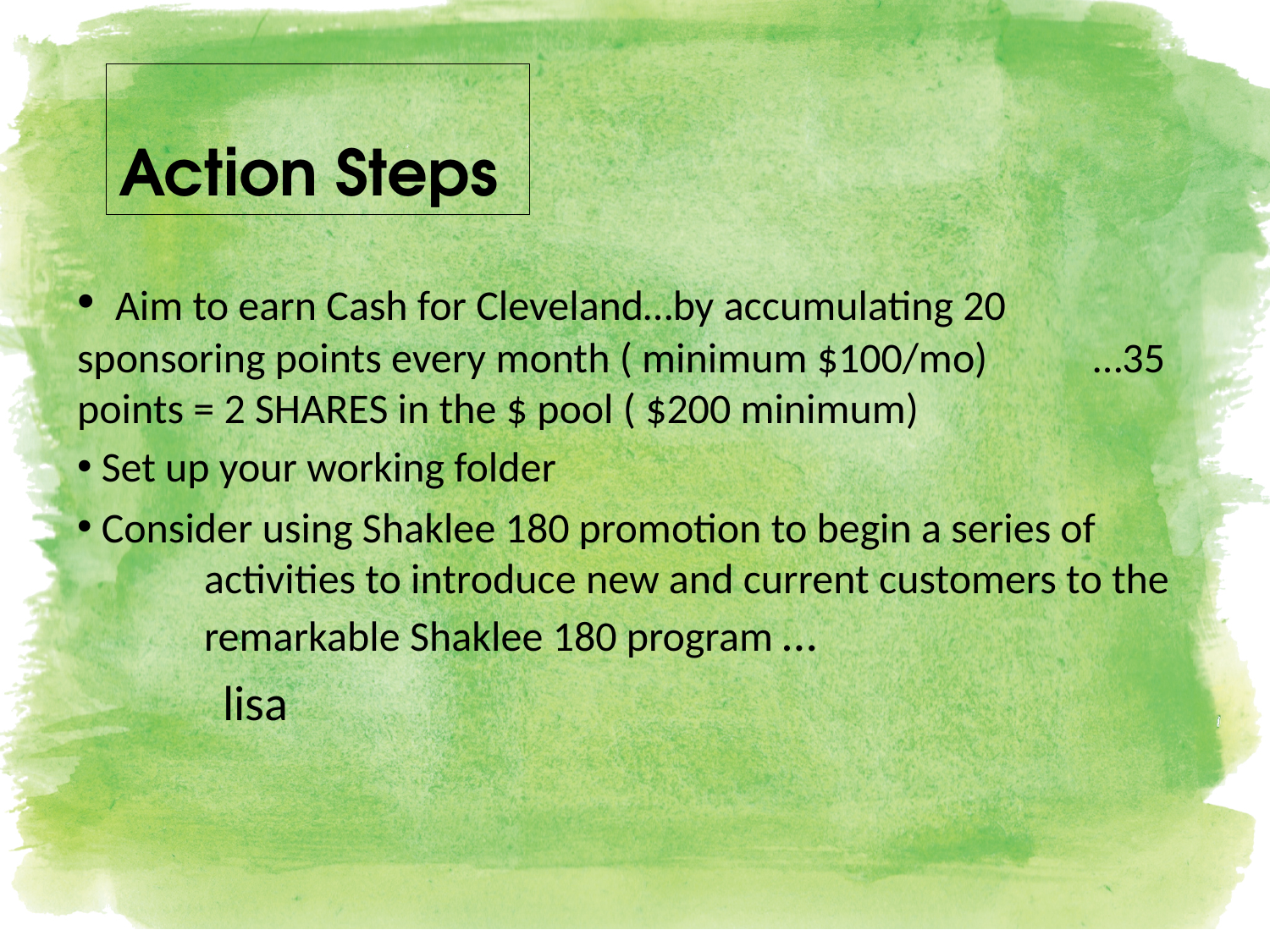

# Action Steps
  Aim to earn Cash for Cleveland…by accumulating 20 	sponsoring points every month ( minimum $100/mo) 	…35 points = 2 SHARES in the $ pool ( $200 minimum)
 Set up your working folder
 Consider using Shaklee 180 promotion to begin a series of 	activities to introduce new and current customers to the 	remarkable Shaklee 180 program …
             lisa